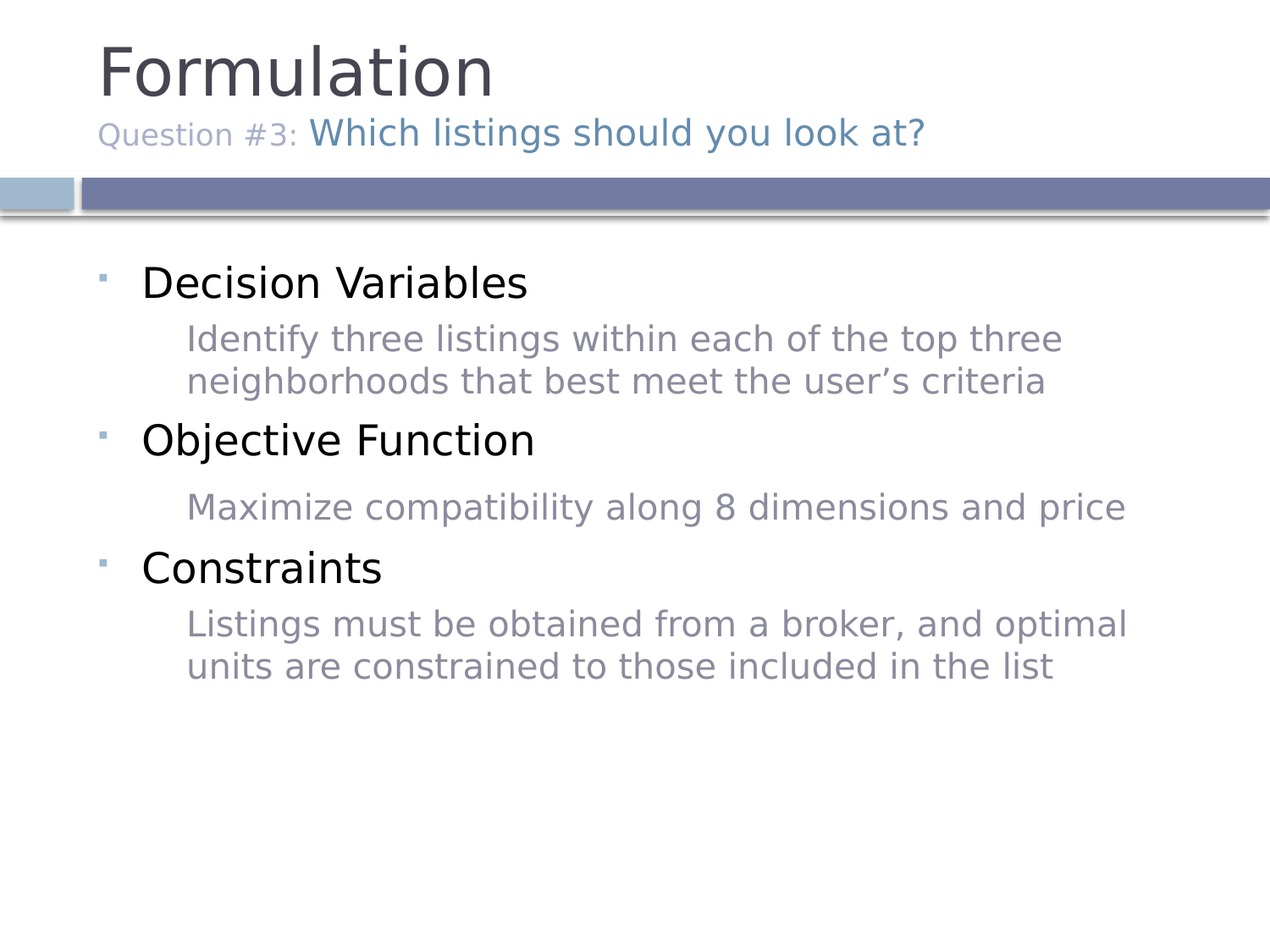

# Formulation Question #3: Which listings should you look at?
Decision Variables
	Identify three listings within each of the top three neighborhoods that best meet the user’s criteria
Objective Function
	Maximize compatibility along 8 dimensions and price
Constraints
	Listings must be obtained from a broker, and optimal units are constrained to those included in the list